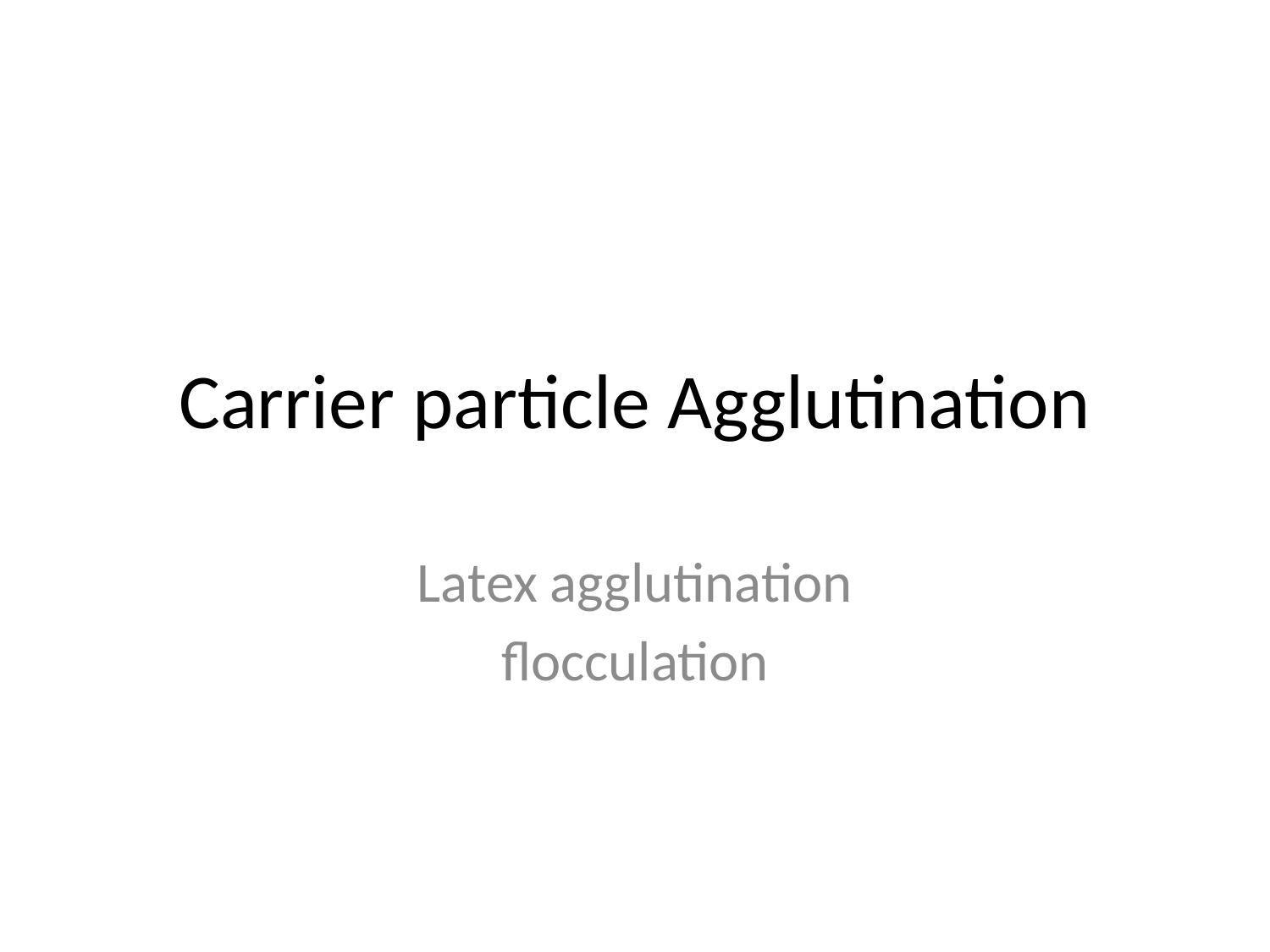

# Carrier particle Agglutination
Latex agglutination
flocculation